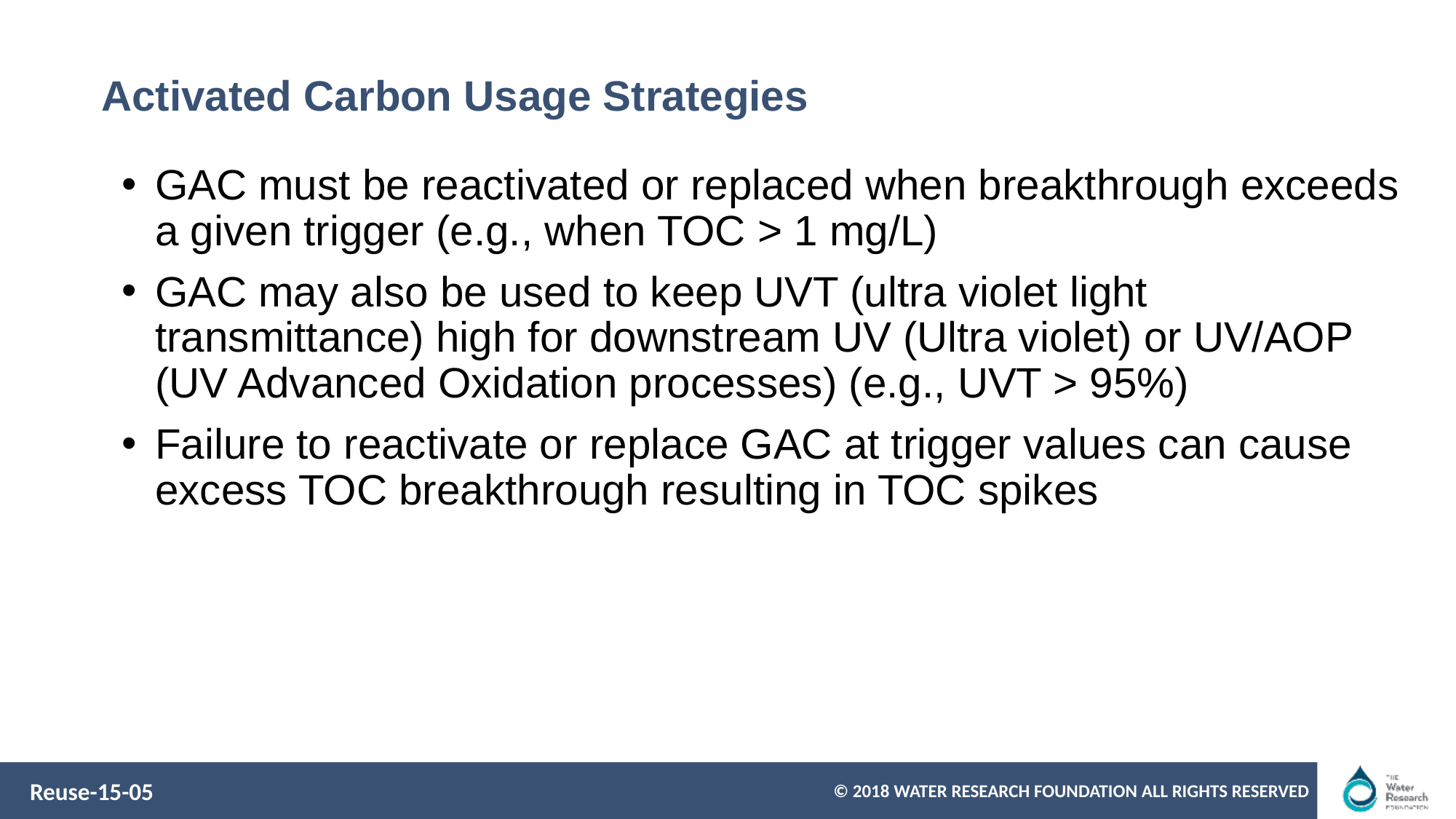

# Activated Carbon Usage Strategies
GAC must be reactivated or replaced when breakthrough exceeds a given trigger (e.g., when TOC > 1 mg/L)
GAC may also be used to keep UVT (ultra violet light transmittance) high for downstream UV (Ultra violet) or UV/AOP (UV Advanced Oxidation processes) (e.g., UVT > 95%)
Failure to reactivate or replace GAC at trigger values can cause excess TOC breakthrough resulting in TOC spikes